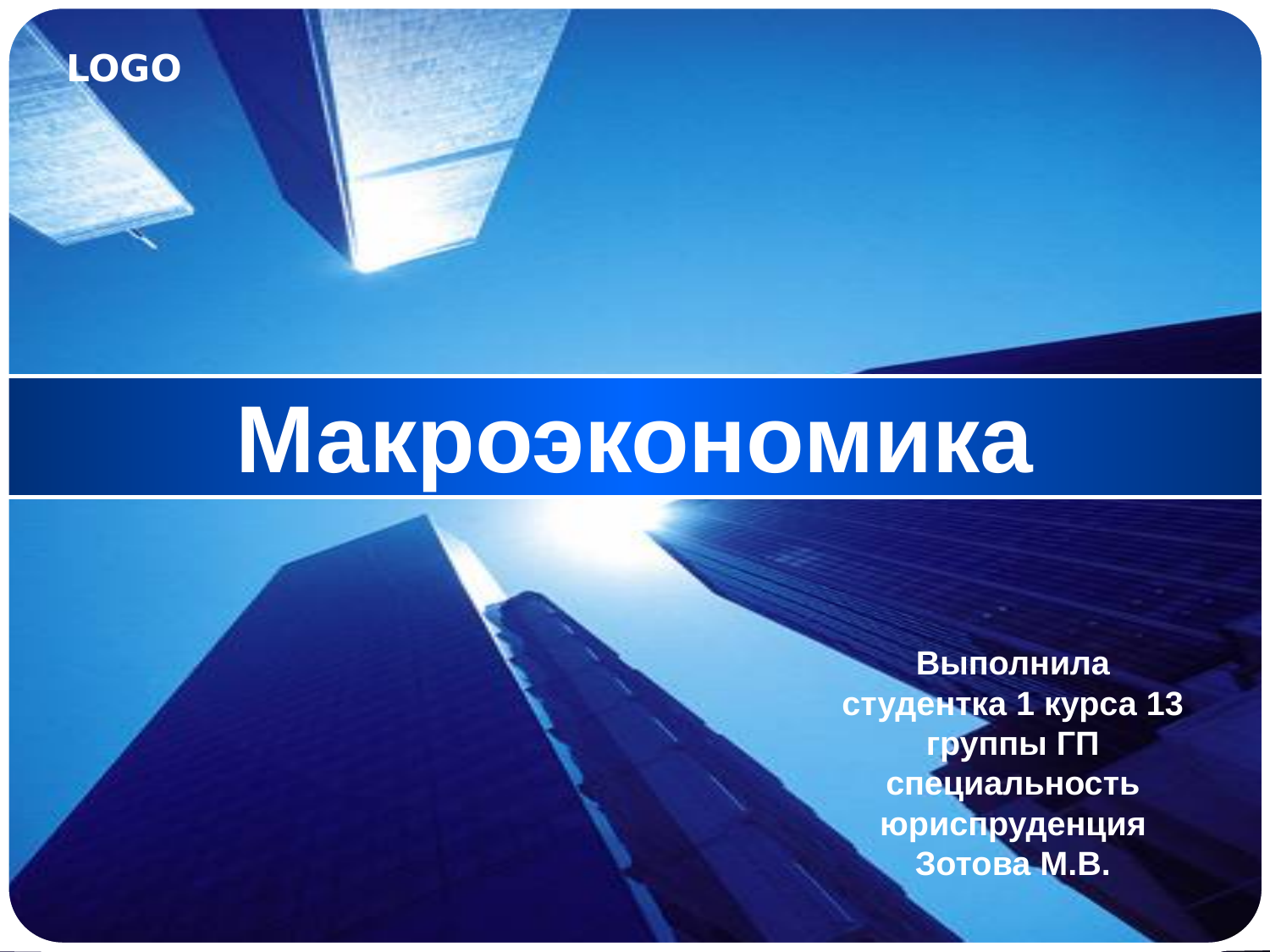

# Макроэкономика
Выполнила студентка 1 курса 13 группы ГП специальность юриспруденция Зотова М.В.